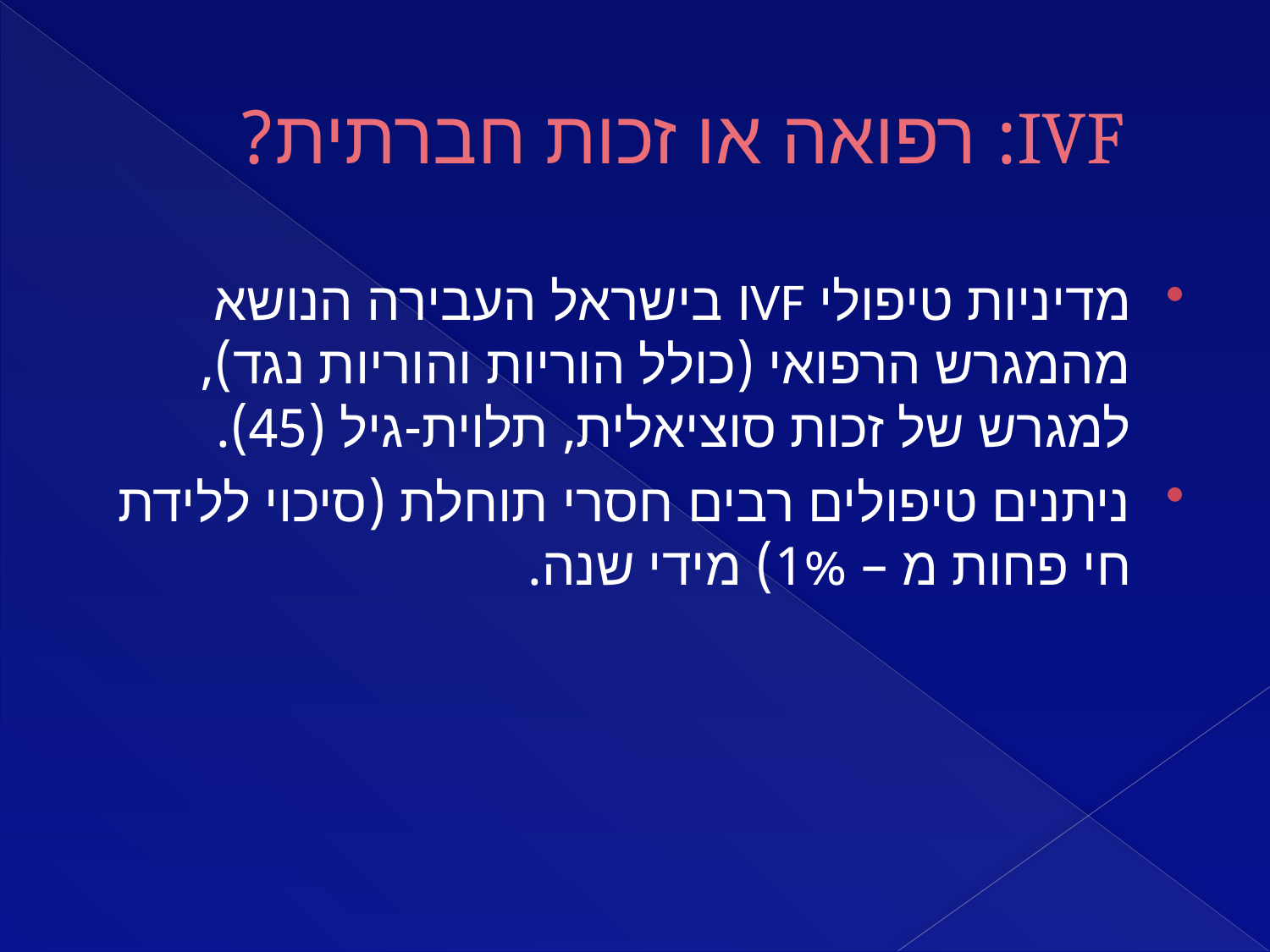

# IVF: רפואה או זכות חברתית?
מדיניות טיפולי IVF בישראל העבירה הנושא מהמגרש הרפואי (כולל הוריות והוריות נגד), למגרש של זכות סוציאלית, תלוית-גיל (45).
ניתנים טיפולים רבים חסרי תוחלת (סיכוי ללידת חי פחות מ – 1%) מידי שנה.